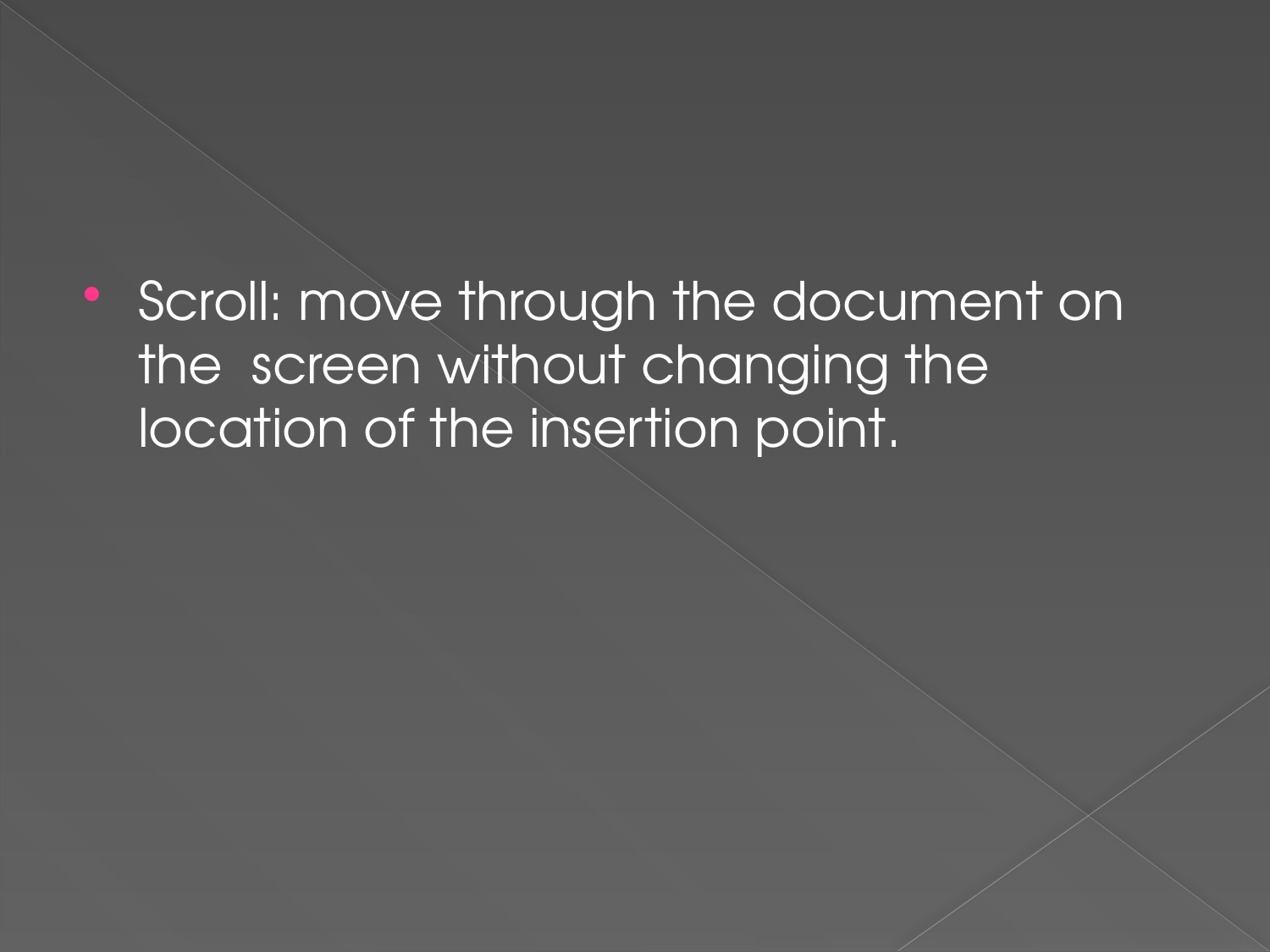

Scroll: move through the document on the  screen without changing the location of the insertion point.